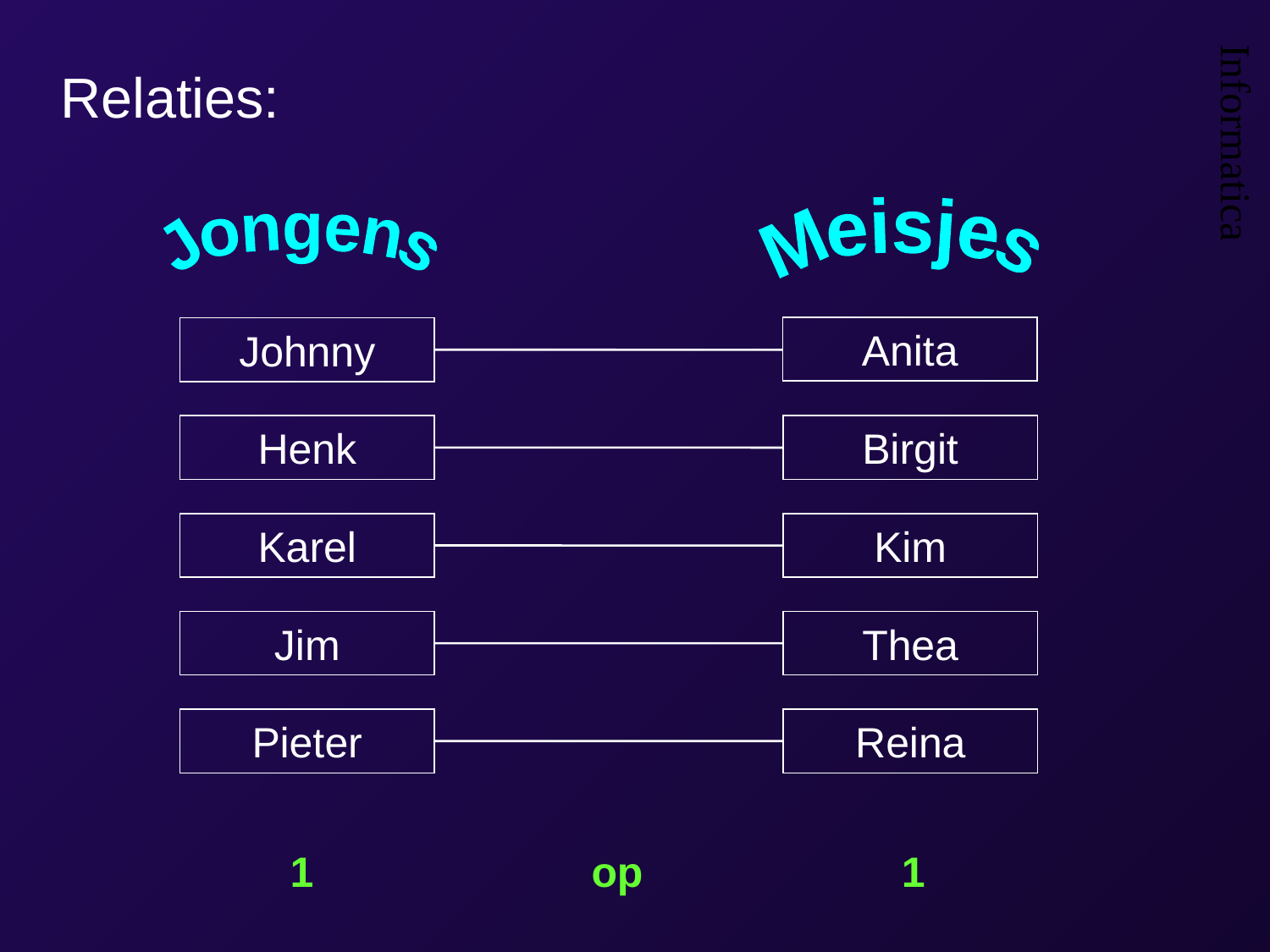

Relaties:
Meisjes
Jongens
Anita
Birgit
Kim
Thea
Reina
Johnny
Henk
Karel
Jim
Pieter

1
op
1